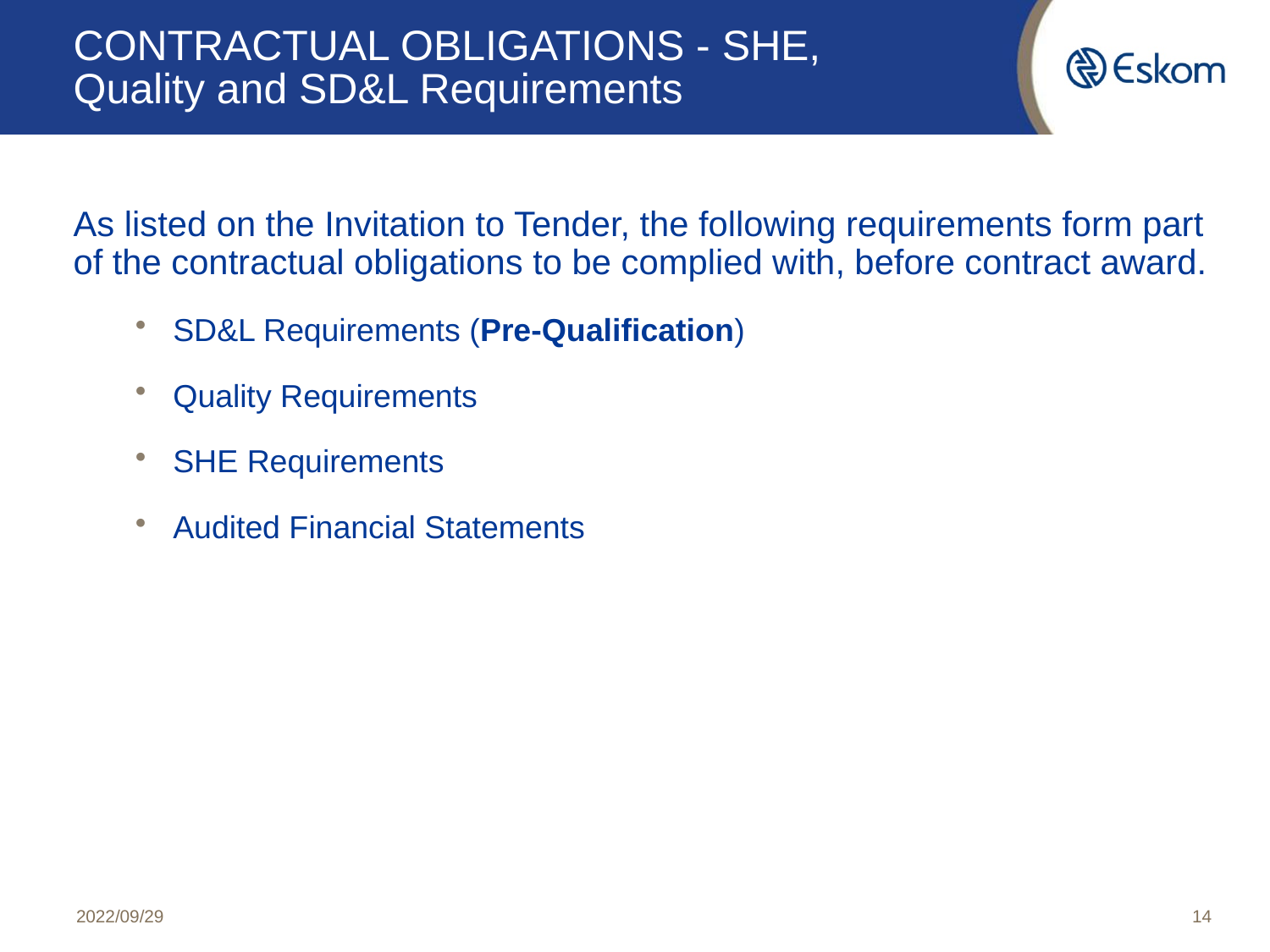

# CONTRACTUAL OBLIGATIONS - SHE, Quality and SD&L Requirements
As listed on the Invitation to Tender, the following requirements form part of the contractual obligations to be complied with, before contract award.
SD&L Requirements (Pre-Qualification)
Quality Requirements
SHE Requirements
Audited Financial Statements

2022/09/29
14